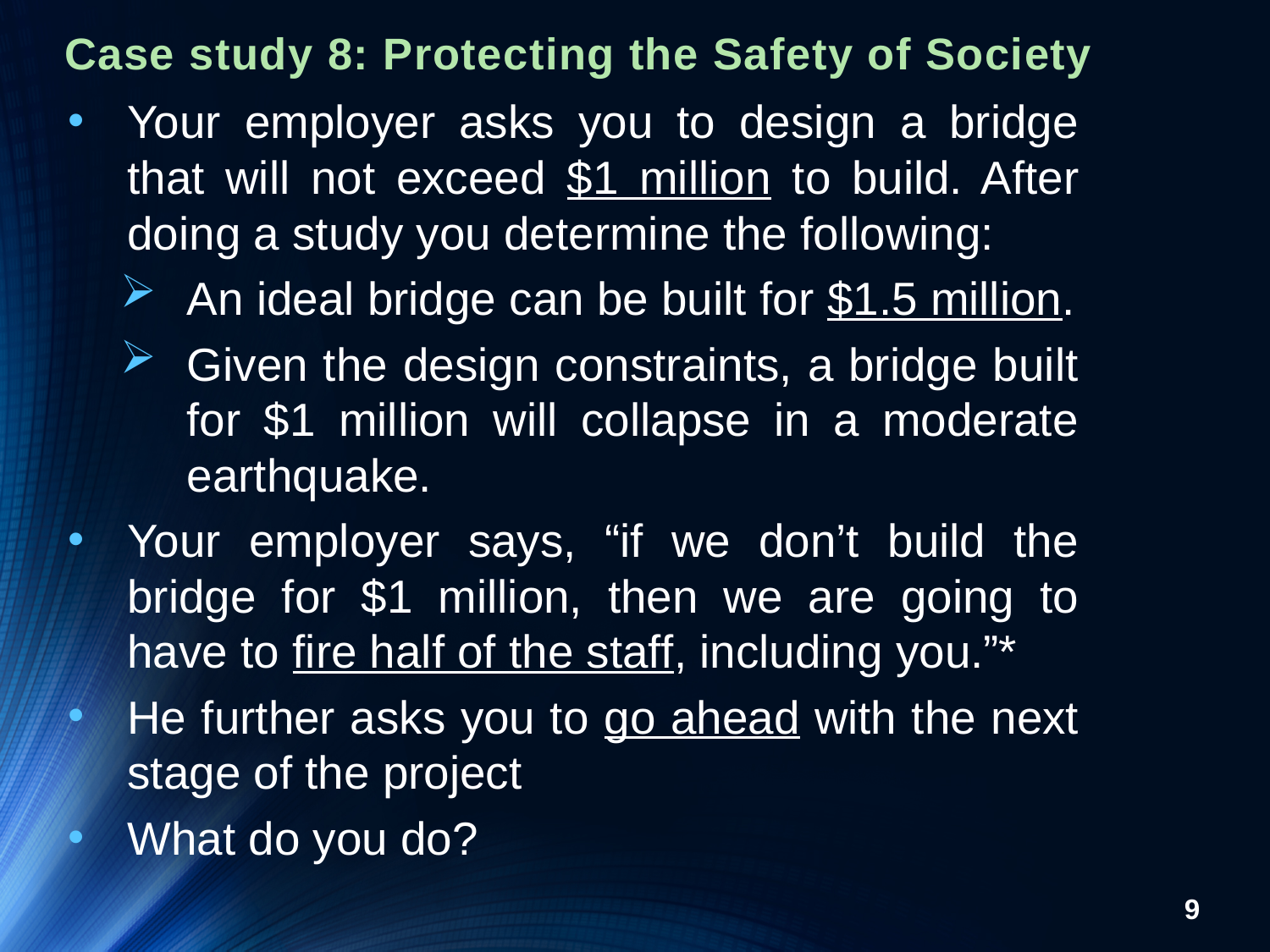

# Case study 8: Protecting the Safety of Society
Your employer asks you to design a bridge that will not exceed $1 million to build. After doing a study you determine the following:
An ideal bridge can be built for $1.5 million.
Given the design constraints, a bridge built for $1 million will collapse in a moderate earthquake.
Your employer says, “if we don’t build the bridge for $1 million, then we are going to have to fire half of the staff, including you.”*
He further asks you to go ahead with the next stage of the project
What do you do?

9